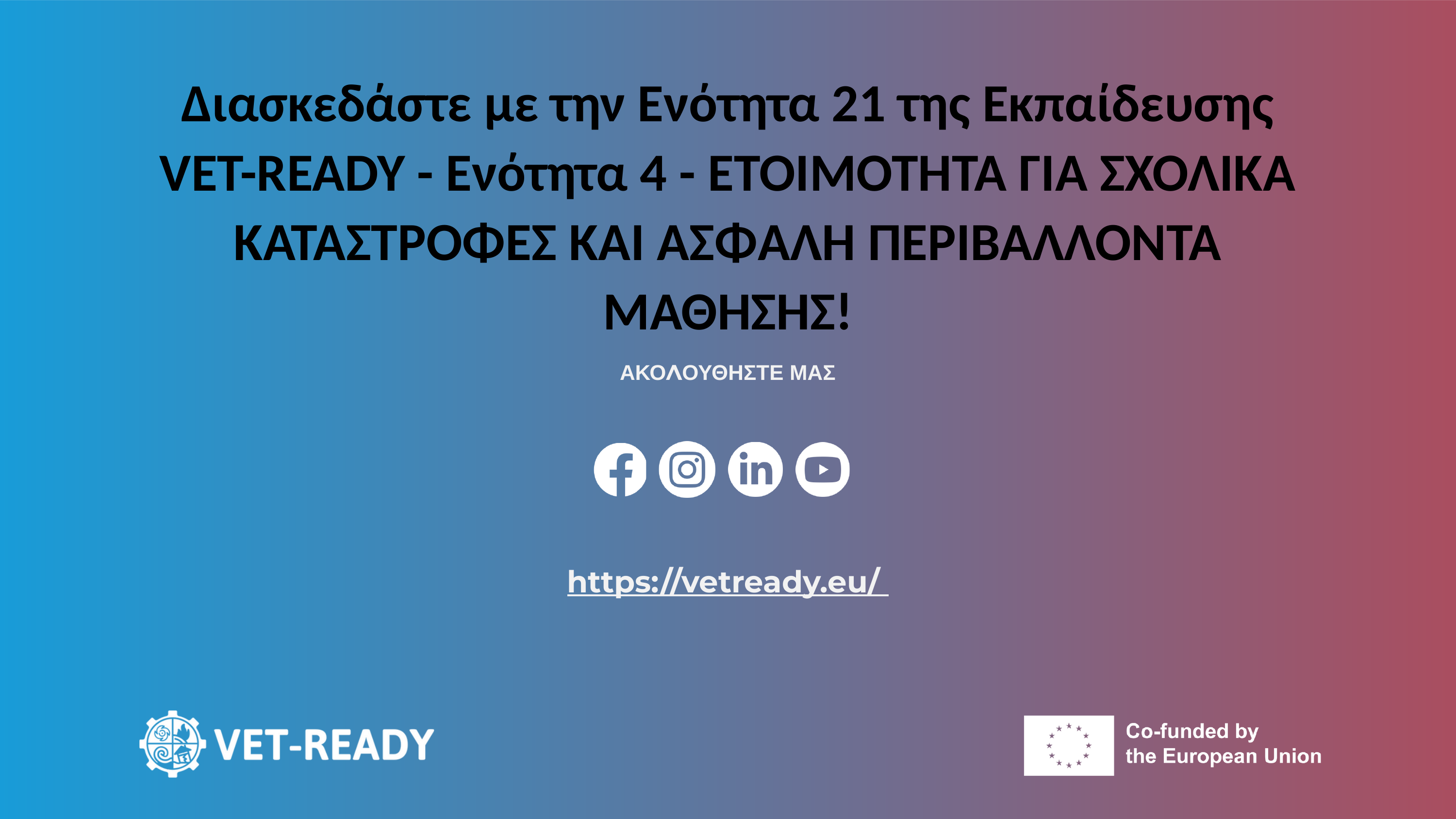

Διασκεδάστε με την Ενότητα 21 της Εκπαίδευσης VET-READY - Ενότητα 4 - ΕΤΟΙΜΟΤΗΤΑ ΓΙΑ ΣΧΟΛΙΚΑ ΚΑΤΑΣΤΡΟΦΕΣ ΚΑΙ ΑΣΦΑΛΗ ΠΕΡΙΒΑΛΛΟΝΤΑ ΜΑΘΗΣΗΣ!
ΑΚΟΛΟΥΘΗΣΤΕ ΜΑΣ

https://vetready.eu/